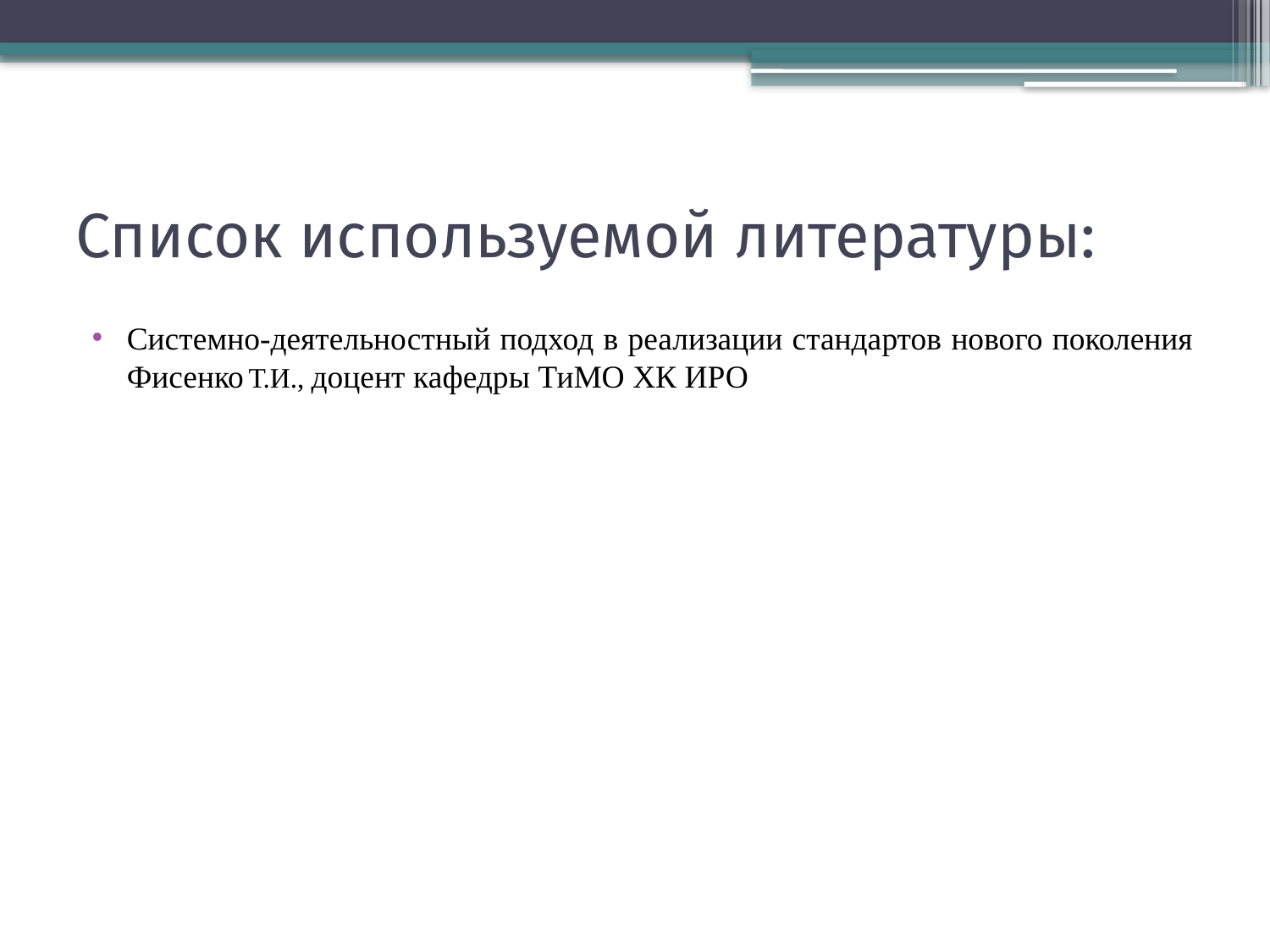

# Список используемой литературы:
Системно-деятельностный подход в реализации стандартов нового поколения Фисенко Т.И., доцент кафедры ТиМО ХК ИРО